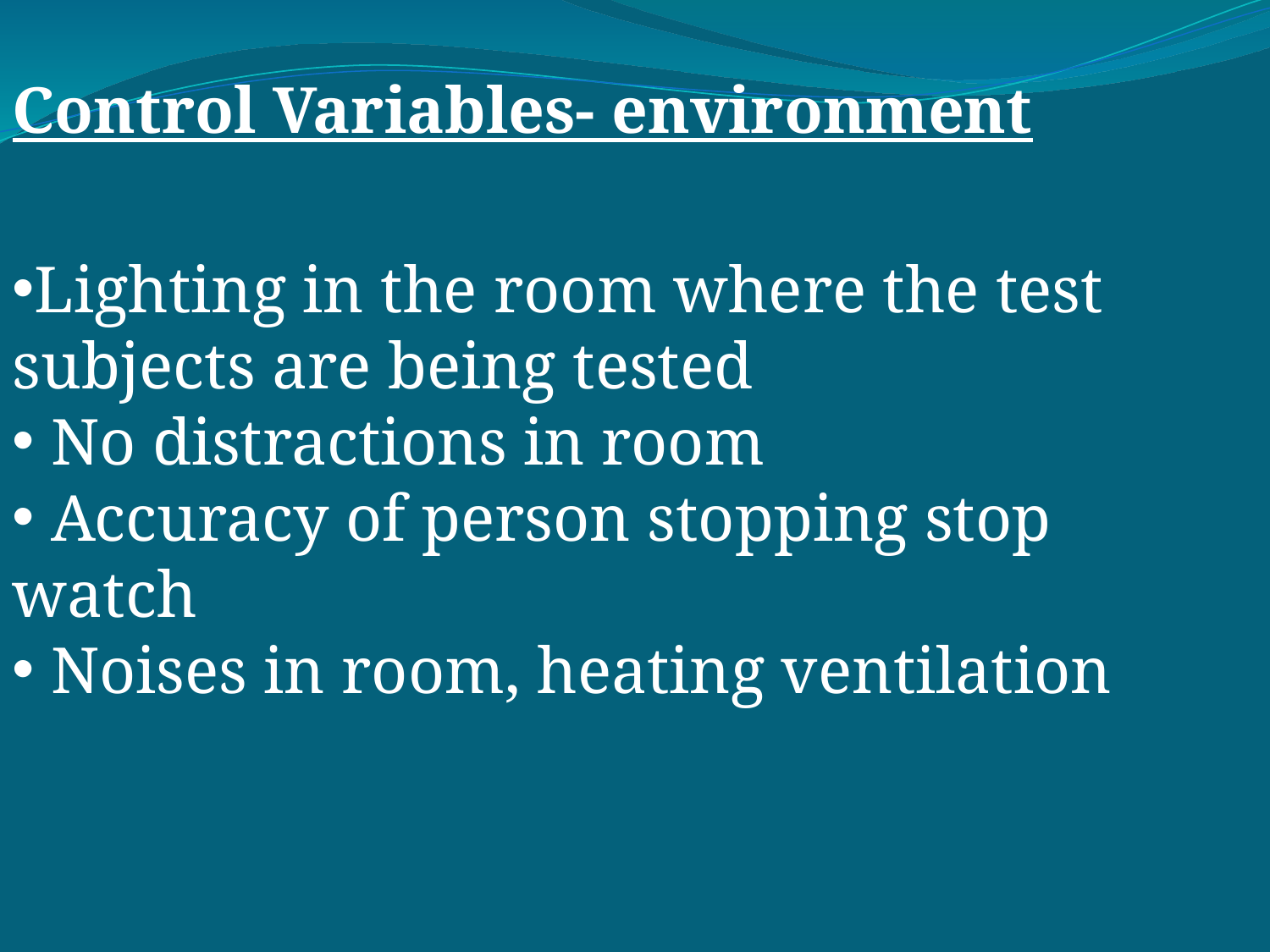

Control Variables- environment
Lighting in the room where the test subjects are being tested
 No distractions in room
 Accuracy of person stopping stop watch
 Noises in room, heating ventilation